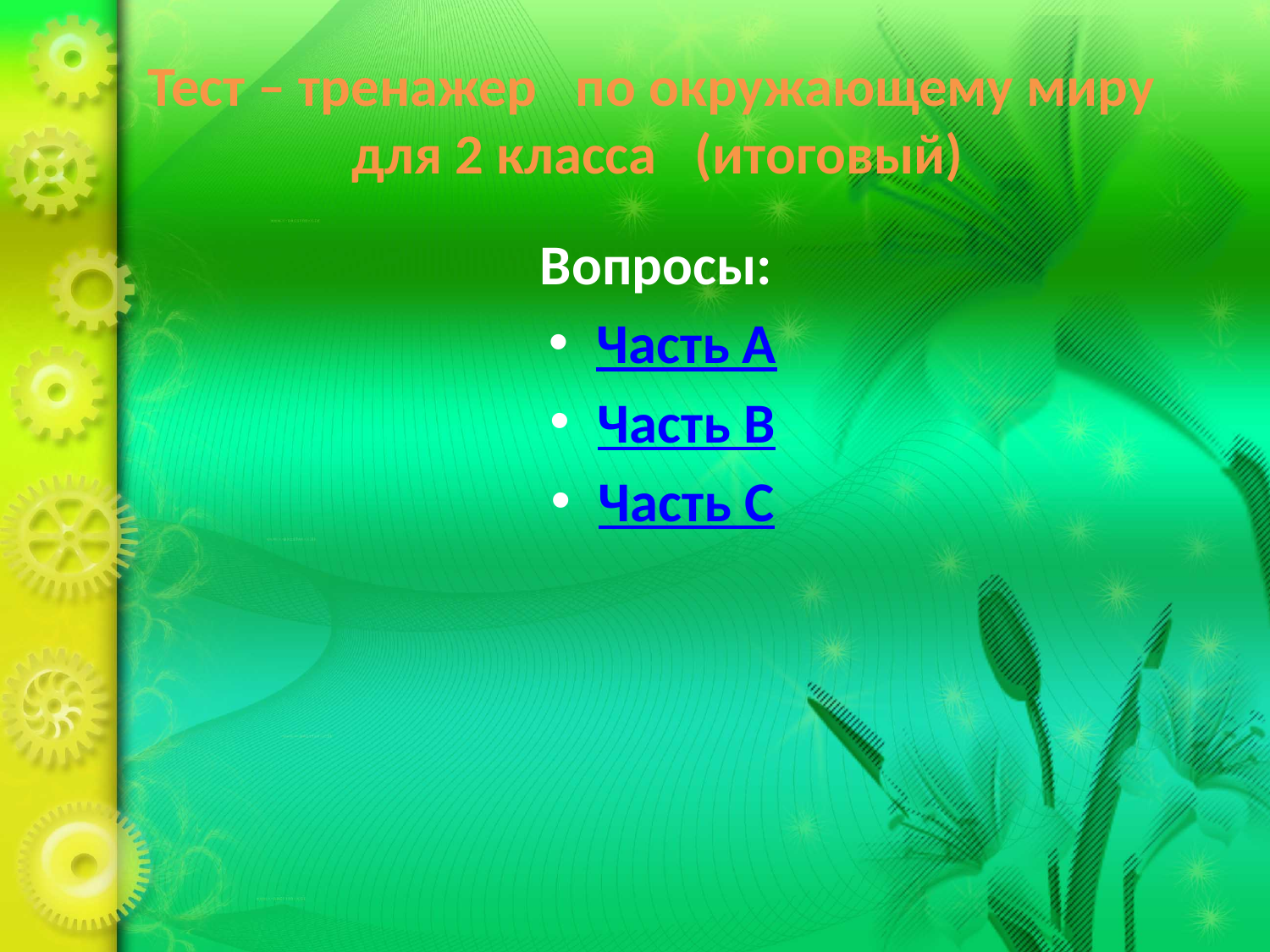

# Тест – тренажер   по окружающему миру для 2 класса   (итоговый)
Вопросы:
Часть А
Часть В
Часть С